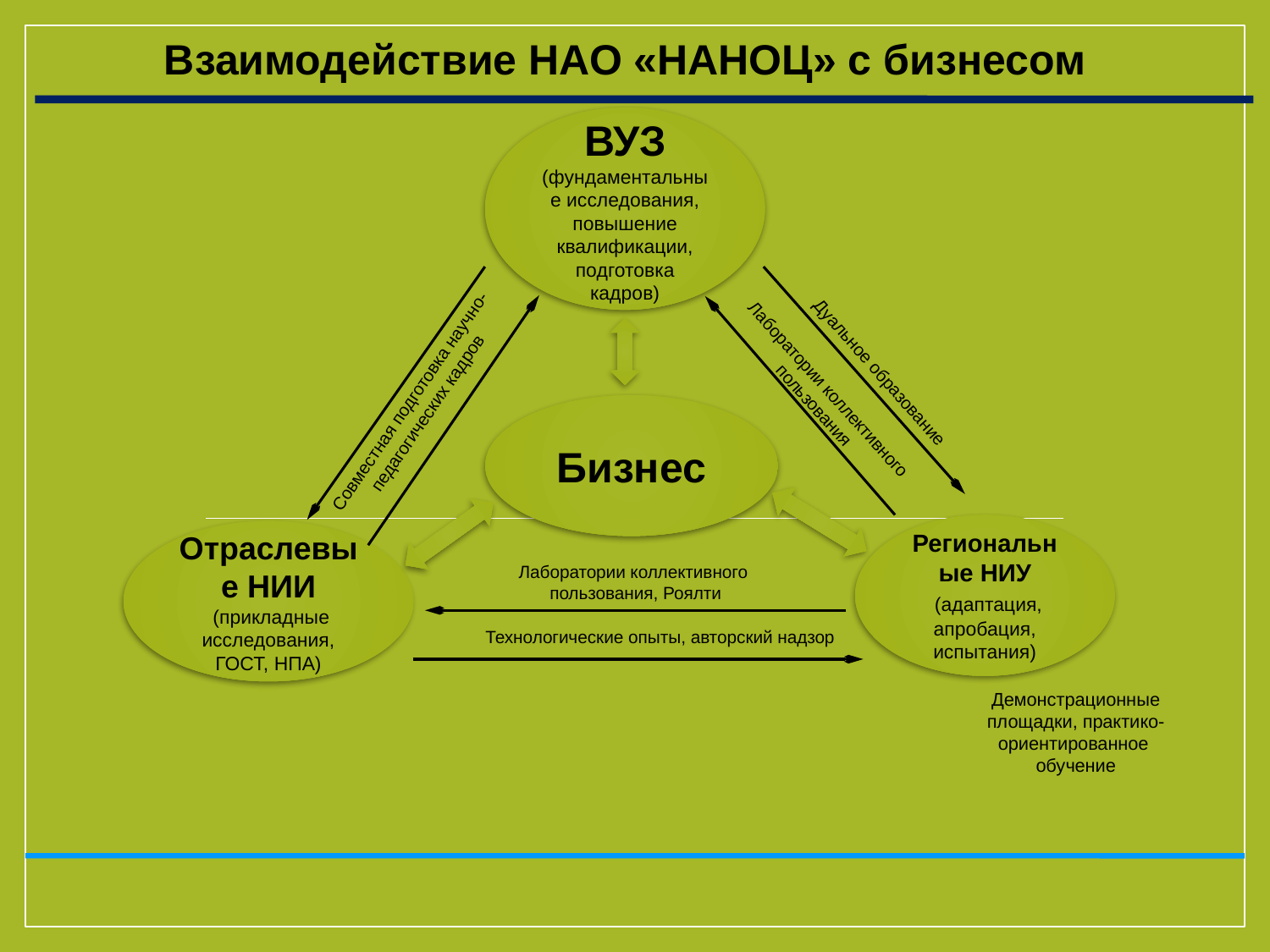

Взаимодействие НАО «НАНОЦ» с бизнесом

ВУЗ
(фундаментальные исследования, повышение квалификации, подготовка кадров)

Дуальное образование
Лаборатории коллективного
пользования
Совместная подготовка научно-педагогических кадров
Бизнес

Региональные НИУ
 (адаптация, апробация, испытания)

Отраслевые НИИ
 (прикладные исследования, ГОСТ, НПА)
Лаборатории коллективного
пользования, Роялти
Технологические опыты, авторский надзор

Демонстрационные площадки, практико-ориентированное
обучение